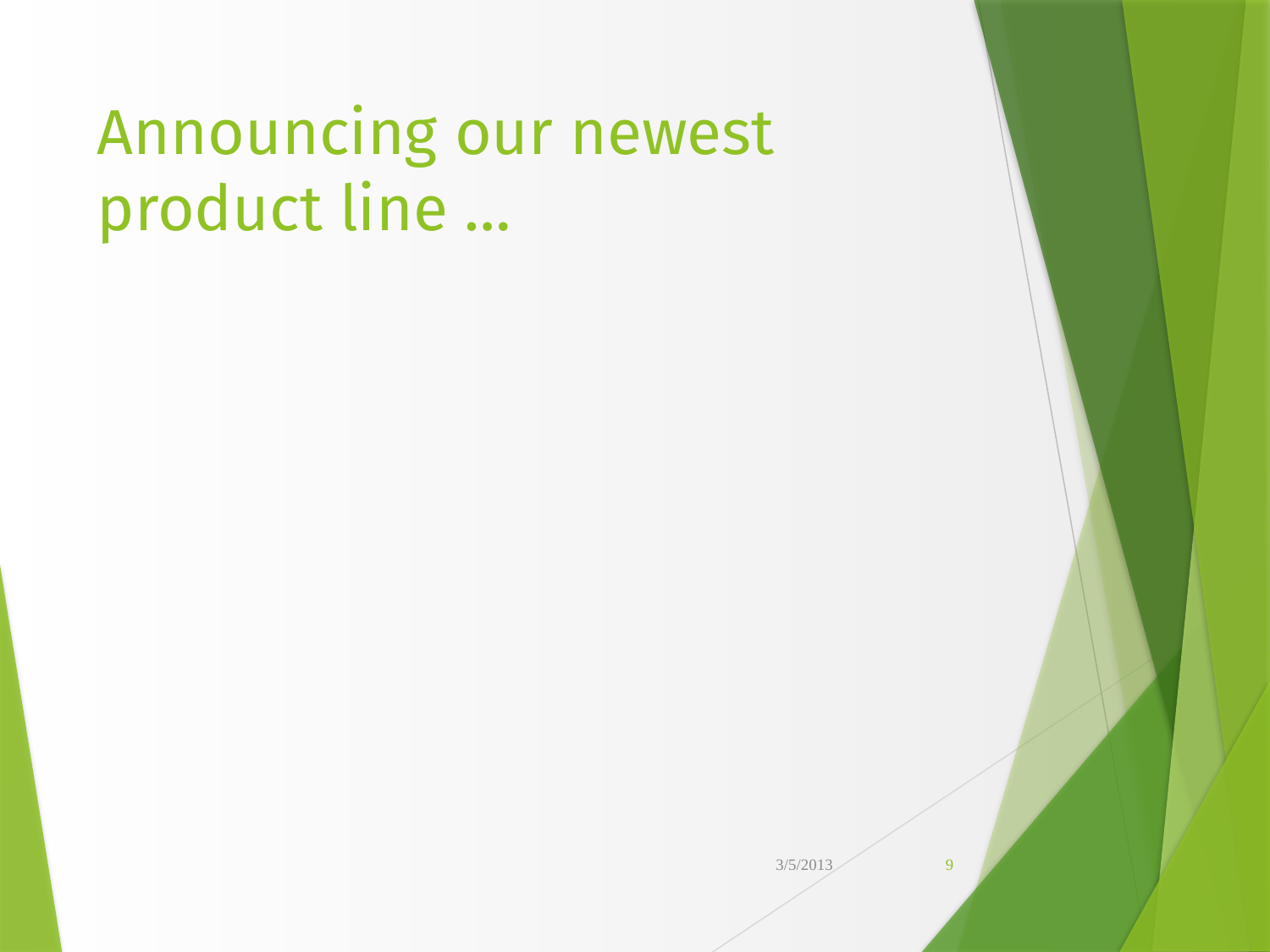

# Announcing our newest product line …
3/5/2013
9